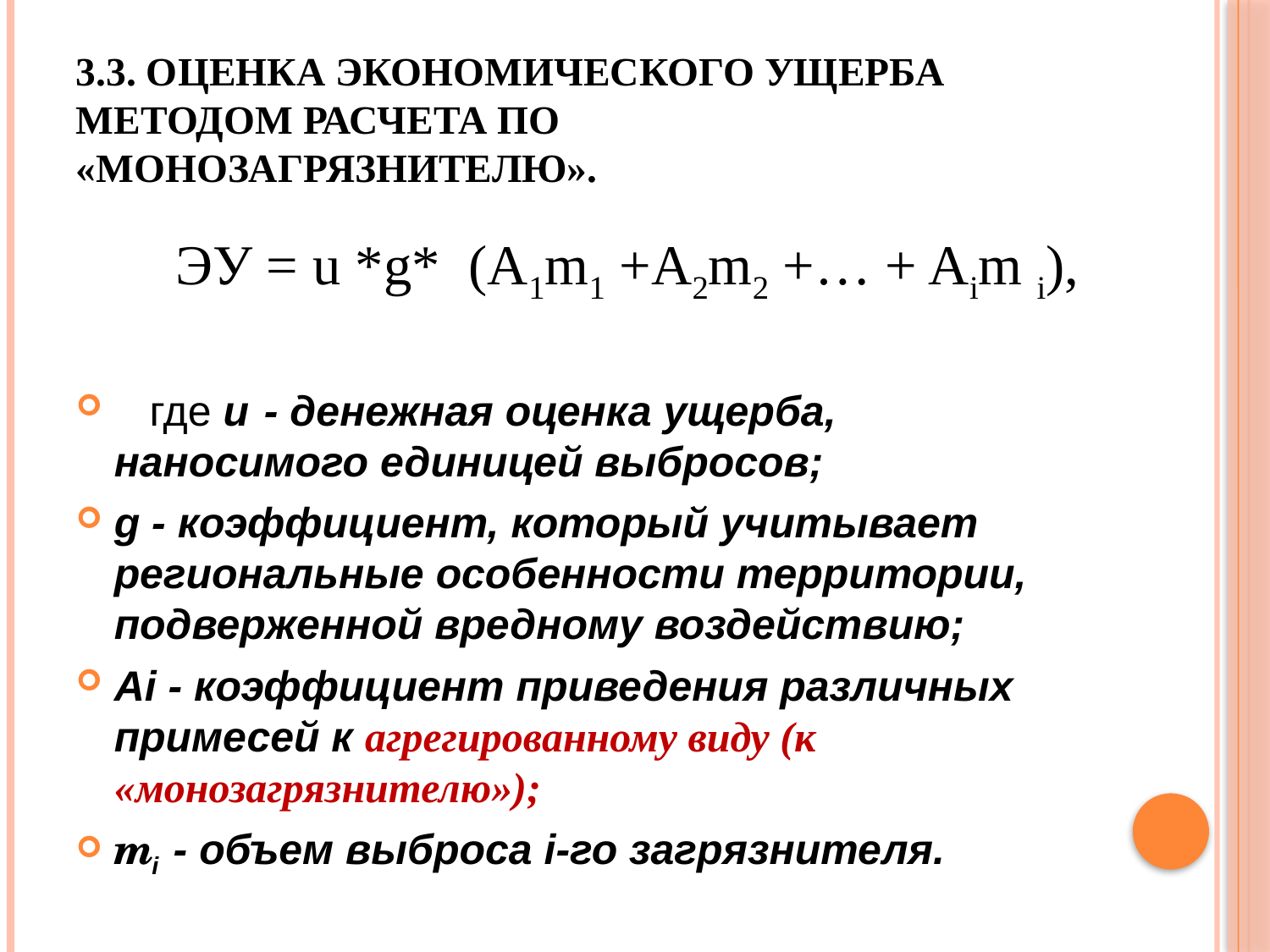

# 3.3. Оценка экономического ущерба методом расчета по «монозагрязнителю».
       ЭУ = u *g*  (A1m1 +A2m2 +… + Aim i),
   где u - денежная оценка ущерба, наносимого единицей выбросов;
g - коэффициент, который учитывает региональные особенности территории, подверженной вредному воздействию;
Ai - коэффициент приведения различных примесей к агрегированному виду (к «монозагрязнителю»);
mi - объем выброса i-го загрязнителя.